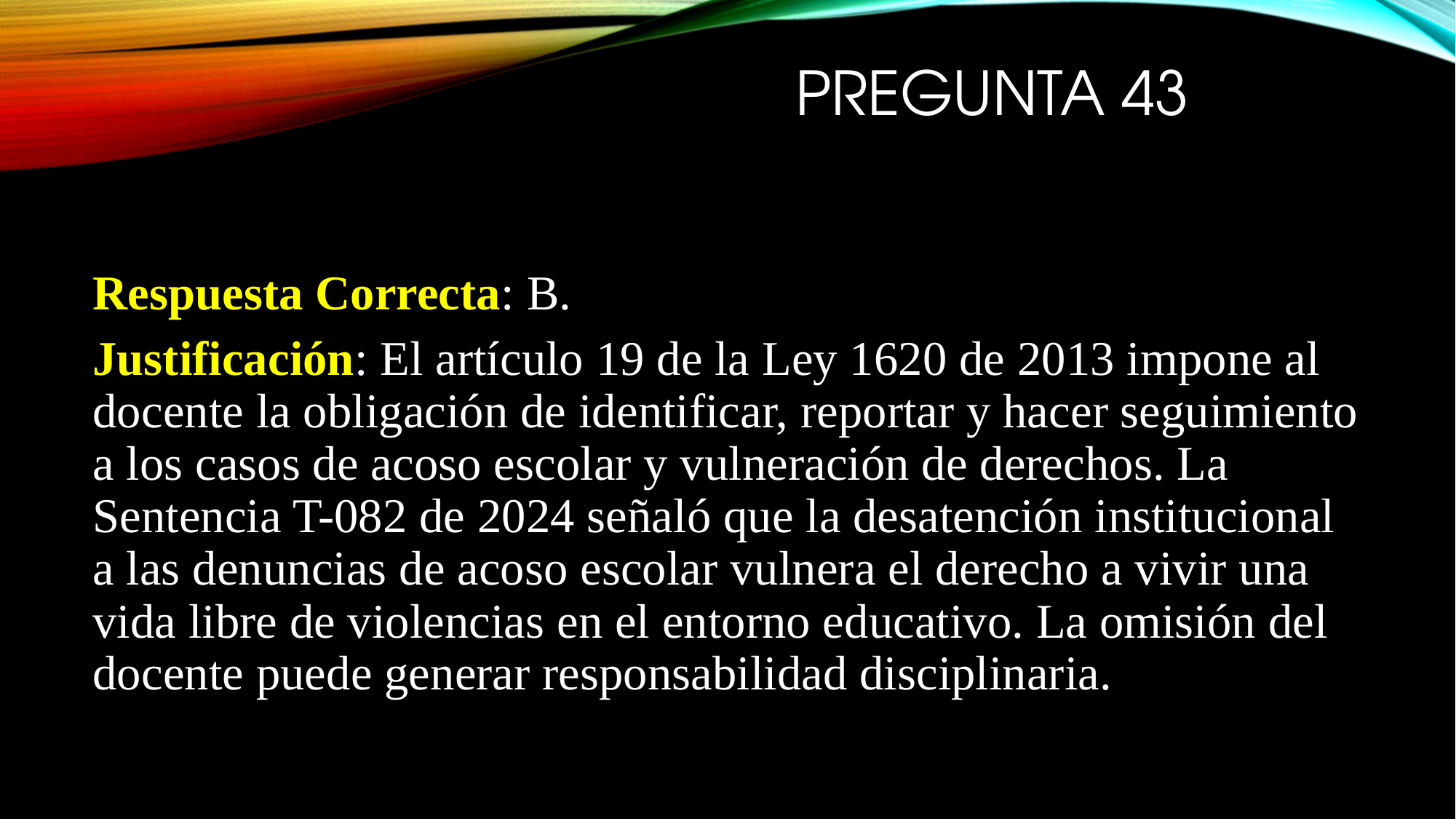

# PREGUNTA 43
Respuesta Correcta: B.
Justificación: El artículo 19 de la Ley 1620 de 2013 impone al docente la obligación de identificar, reportar y hacer seguimiento a los casos de acoso escolar y vulneración de derechos. La Sentencia T-082 de 2024 señaló que la desatención institucional a las denuncias de acoso escolar vulnera el derecho a vivir una vida libre de violencias en el entorno educativo. La omisión del docente puede generar responsabilidad disciplinaria.